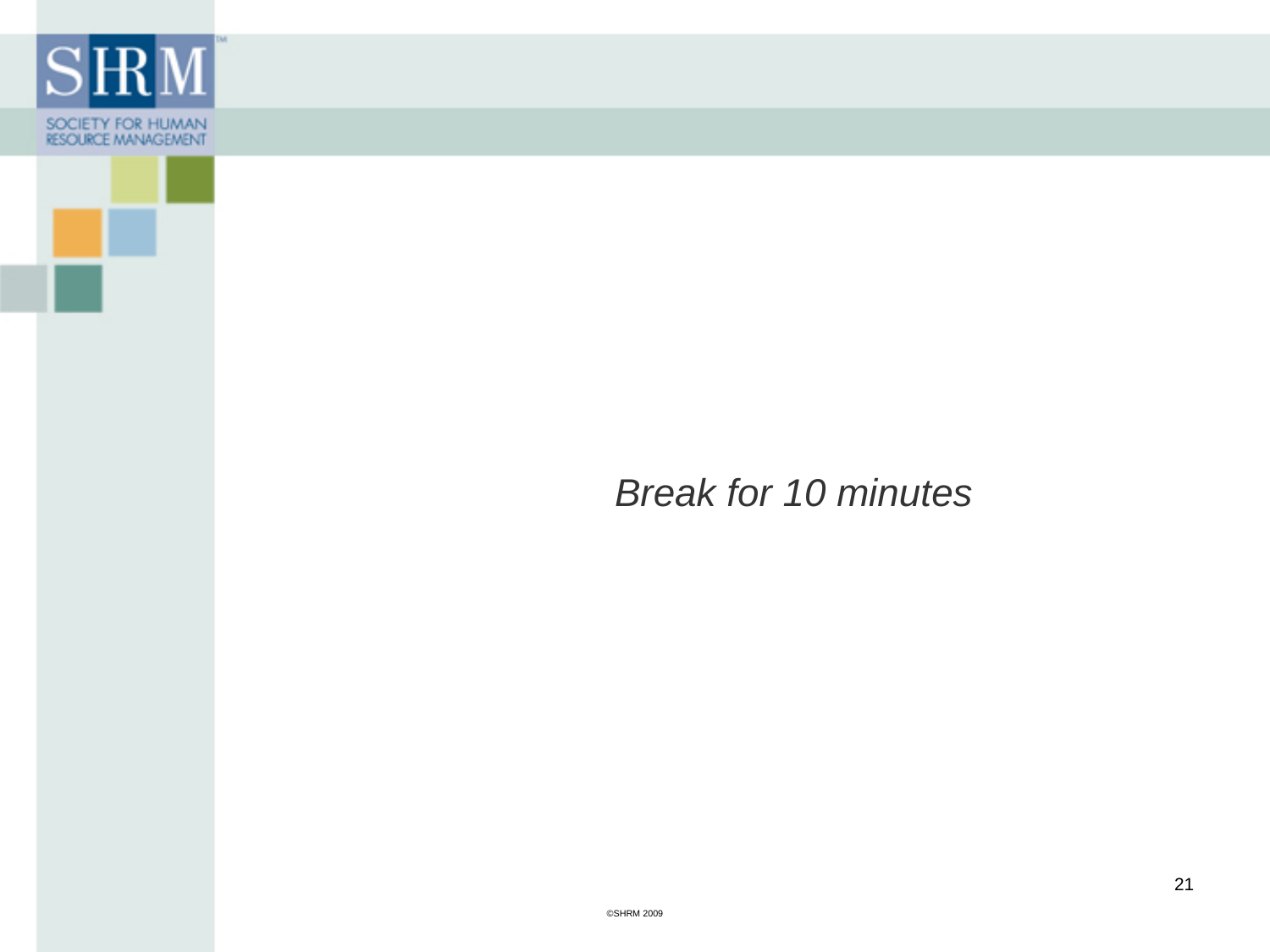

Break for 10 minutes
21
©SHRM 2009